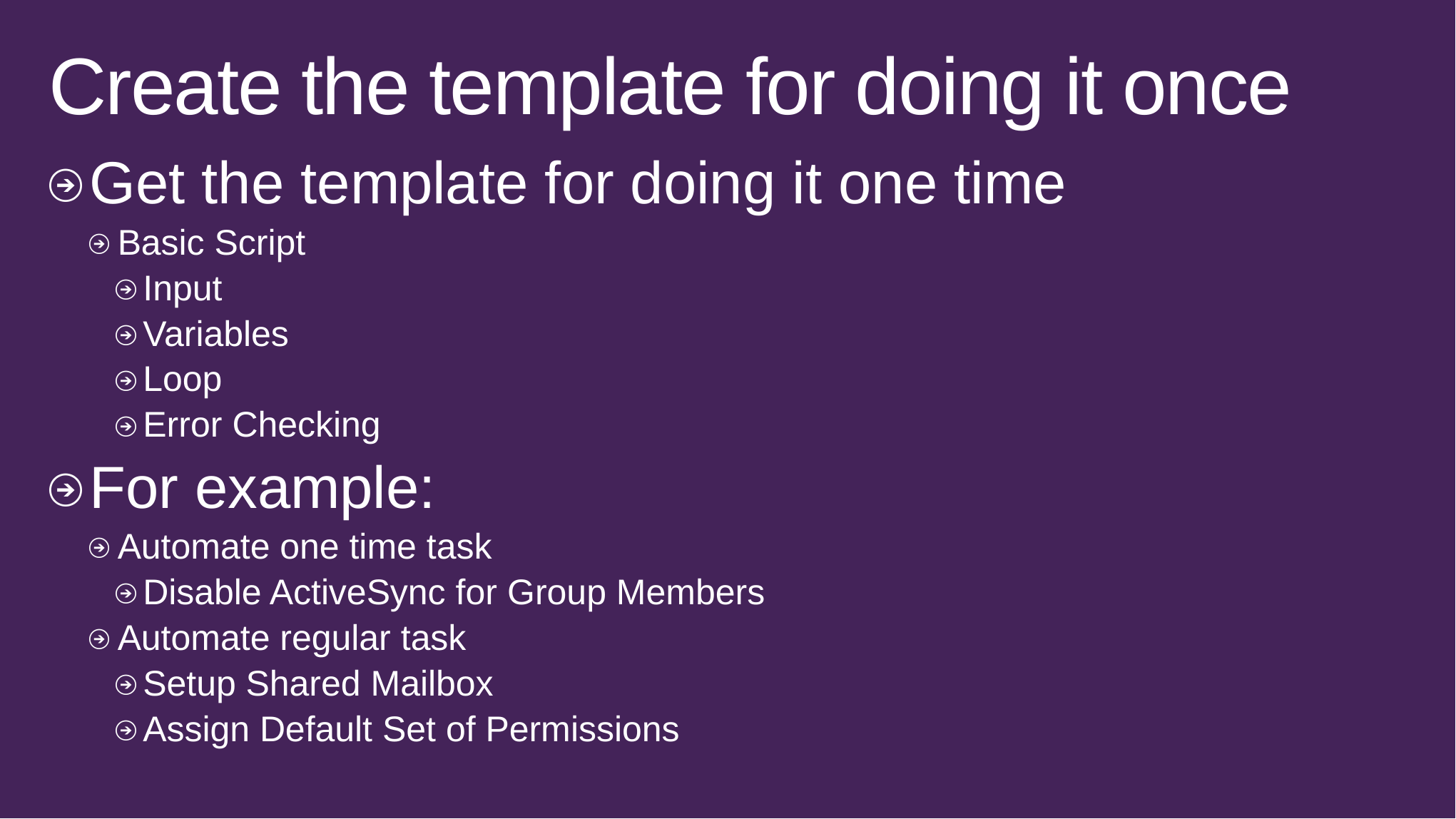

# Create the template for doing it once
Get the template for doing it one time
Basic Script
Input
Variables
Loop
Error Checking
For example:
Automate one time task
Disable ActiveSync for Group Members
Automate regular task
Setup Shared Mailbox
Assign Default Set of Permissions